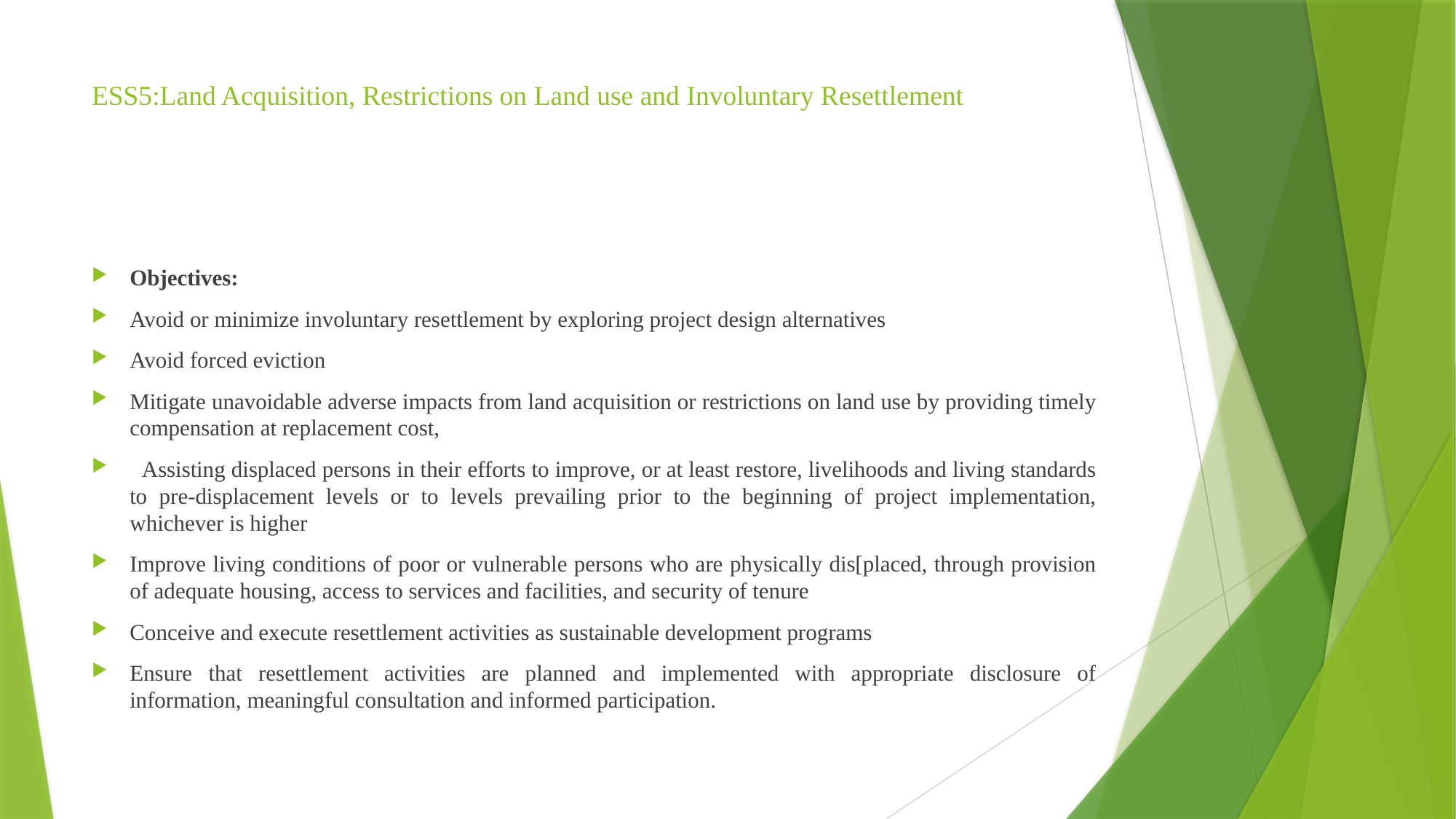

# ESS5:Land Acquisition, Restrictions on Land use and Involuntary Resettlement
Objectives:
Avoid or minimize involuntary resettlement by exploring project design alternatives
Avoid forced eviction
Mitigate unavoidable adverse impacts from land acquisition or restrictions on land use by providing timely compensation at replacement cost,
  Assisting displaced persons in their efforts to improve, or at least restore, livelihoods and living standards to pre-displacement levels or to levels prevailing prior to the beginning of project implementation, whichever is higher
Improve living conditions of poor or vulnerable persons who are physically dis[placed, through provision of adequate housing, access to services and facilities, and security of tenure
Conceive and execute resettlement activities as sustainable development programs
Ensure that resettlement activities are planned and implemented with appropriate disclosure of information, meaningful consultation and informed participation.